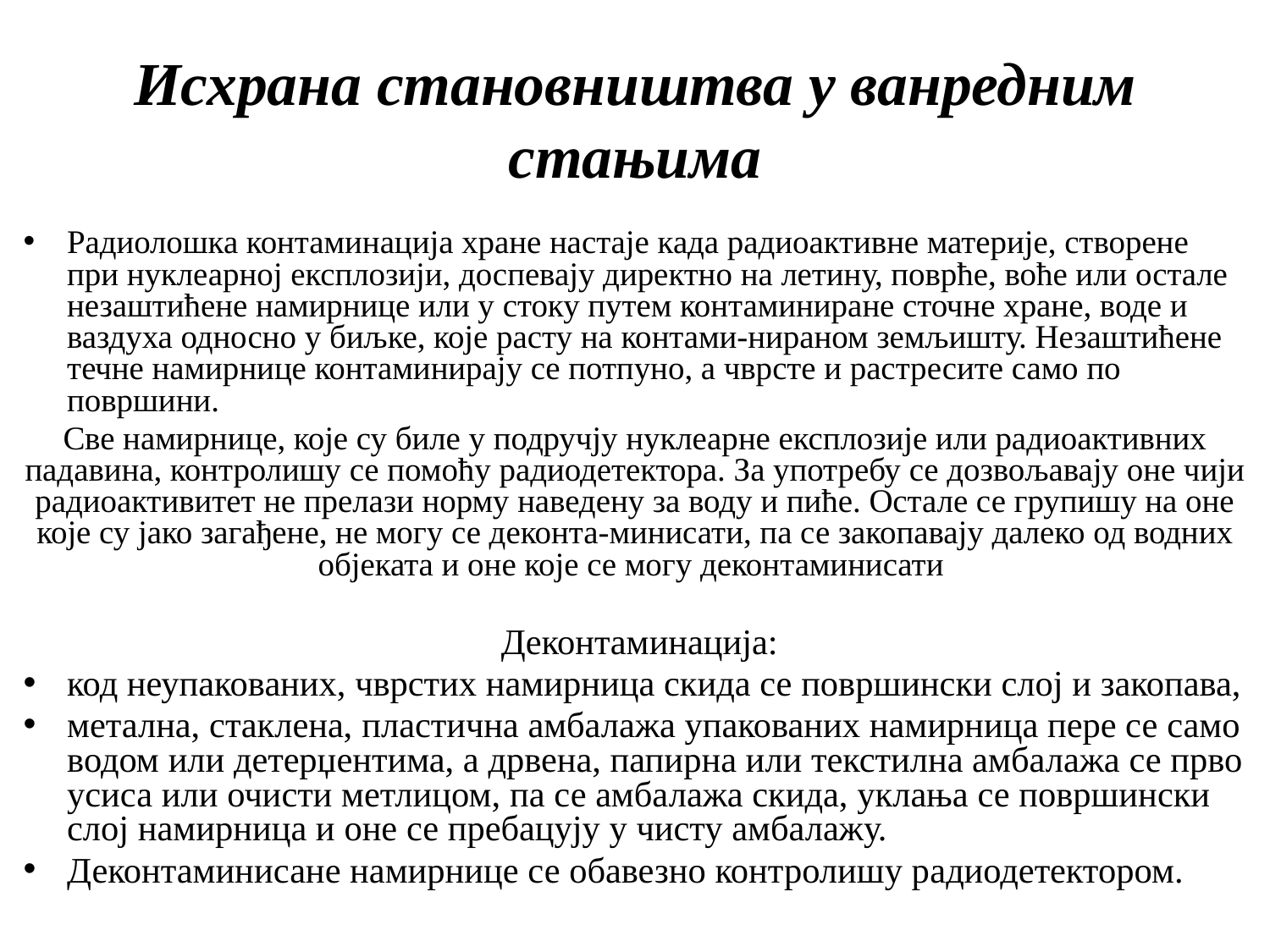

# Исхрана становништва у ванредним стањима
Радиолошка контаминација хране настаје када радиоактивне материје, створене при нуклеарној експлозији, доспевају директно на летину, поврће, воће или остале незаштићене намирнице или у стоку путем контаминиране сточне хране, воде и ваздуха односно у биљке, које расту на контами-нираном земљишту. Незаштићене течне намирнице контаминирају се потпуно, а чврсте и растресите само по површини.
Све намирнице, које су биле у подручју нуклеарне експлозије или радиоактивних падавина, контролишу се помоћу радиодетектора. За употребу се дозвољавају оне чији радиоактивитет не прелази норму наведену за воду и пиће. Остале се групишу на оне које су јако загађене, не могу се деконта-минисати, па се закопавају далеко од водних објеката и оне које се могу деконтаминисати

 Деконтаминација:
код неупакованих, чврстих намирница скида се површински слој и закопава,
метална, стаклена, пластична амбалажа упакованих намирница пере се само водом или детерџентима, а дрвена, папирна или текстилна амбалажа се прво усиса или очисти метлицом, па се амбалажа скида, уклања се површински слој намирница и оне се пребацују у чисту амбалажу.
Деконтаминисане намирнице се обавезно контролишу радиодетектором.